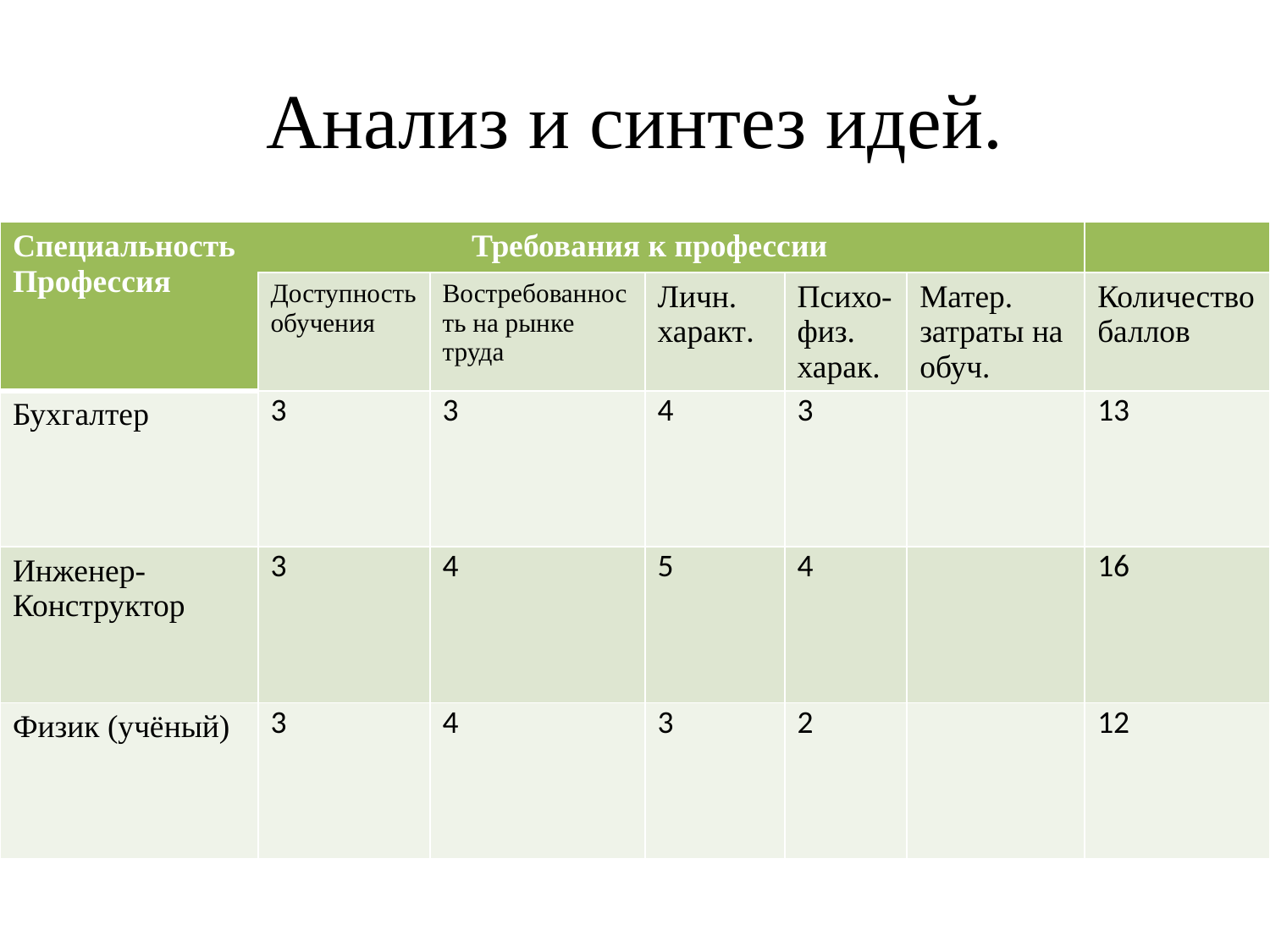

# Анализ и синтез идей.
| Специальность Профессия | Требования к профессии |  |  |  |  |  |
| --- | --- | --- | --- | --- | --- | --- |
|  | Доступность обучения | Востребованность на рынке труда | Личн. характ. | Психо-физ. харак. | Матер. затраты на обуч. | Количество баллов |
| Бухгалтер | 3 | 3 | 4 | 3 |  | 13 |
| Инженер-Конструктор | 3 | 4 | 5 | 4 |  | 16 |
| Физик (учёный) | 3 | 4 | 3 | 2 |  | 12 |